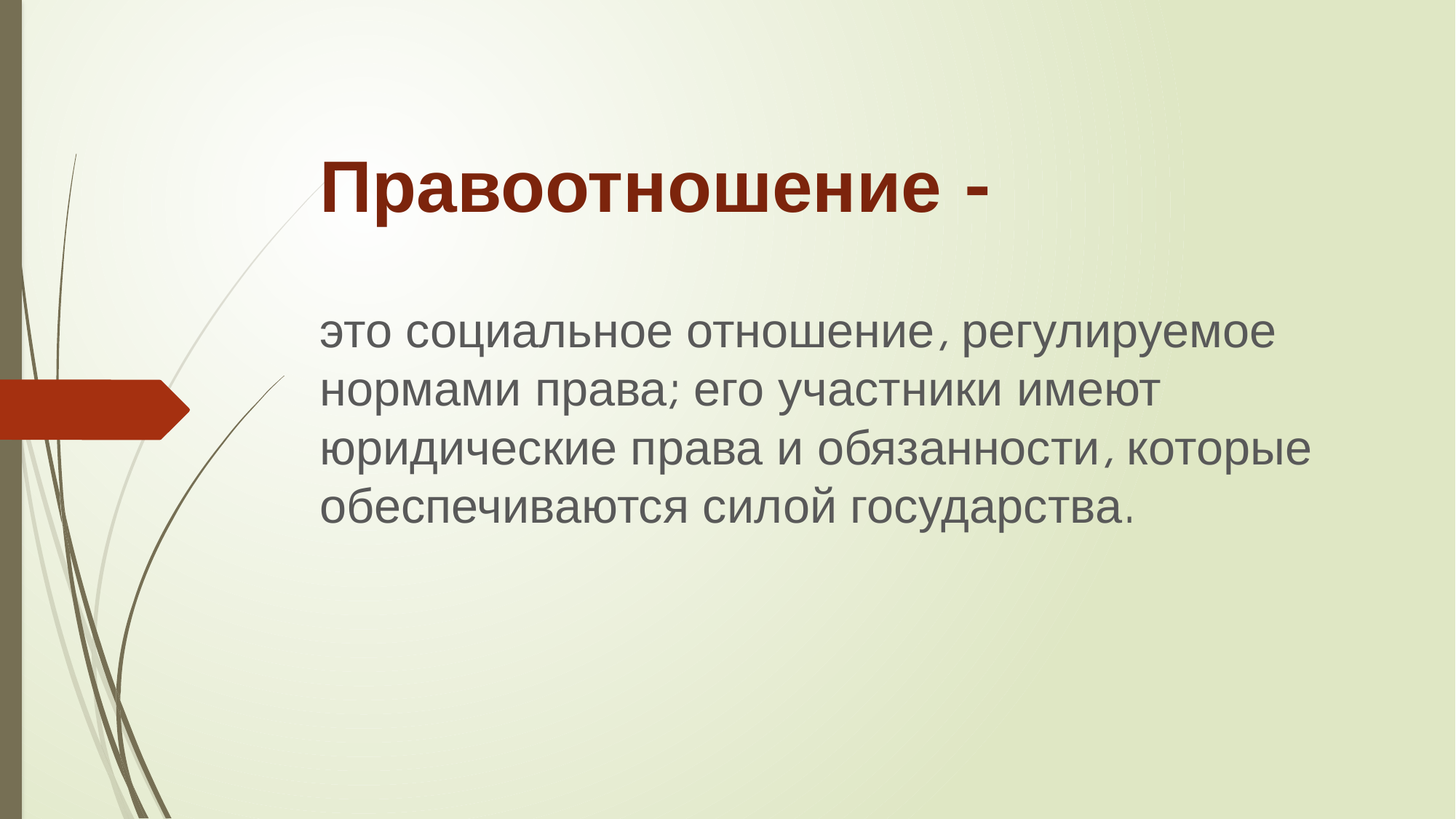

# Правоотношение -
это социальное отношение, регулируемое нормами права; его участники имеют юридические права и обязанности, которые обеспечиваются силой государства.